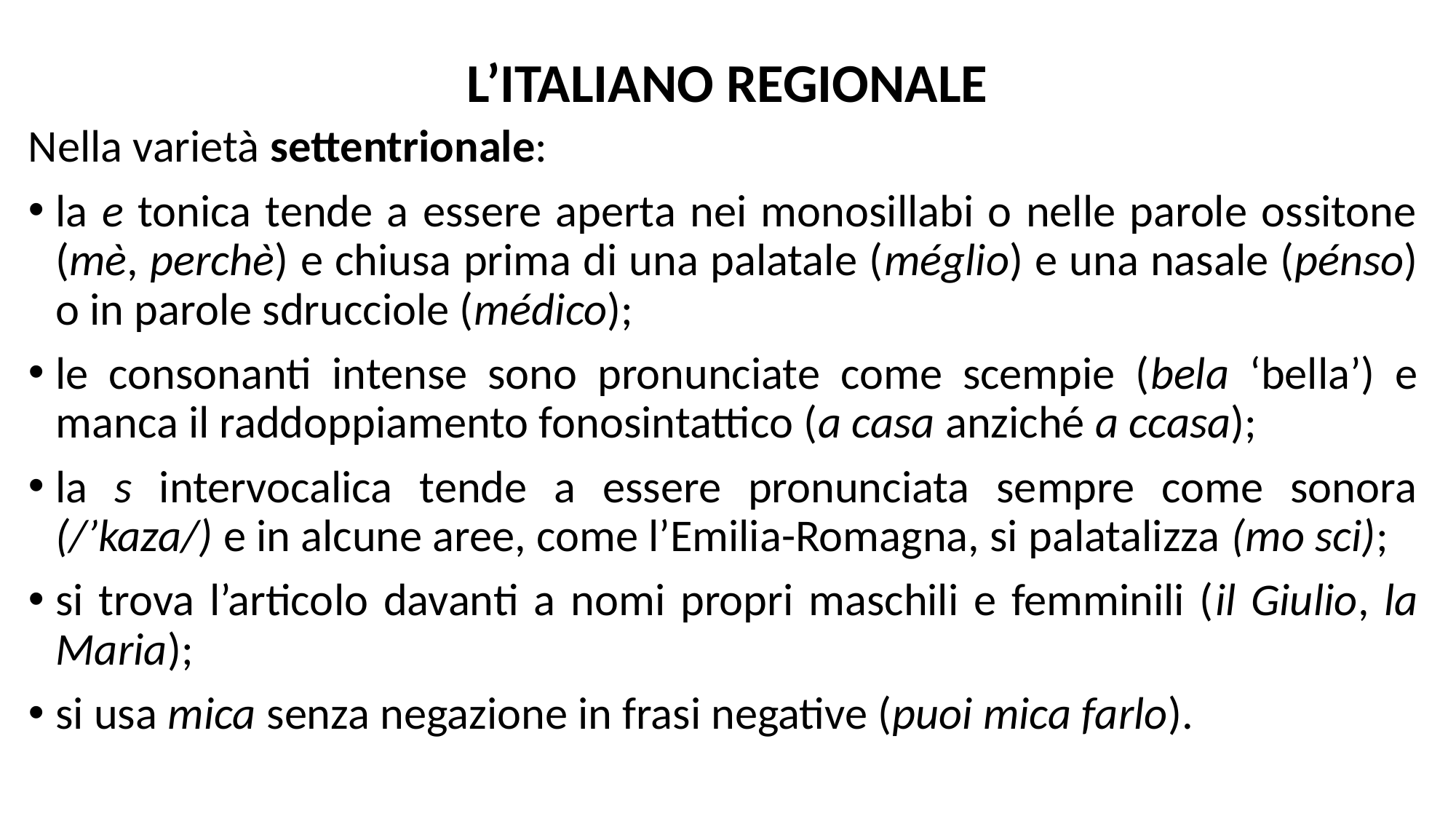

# L’ITALIANO REGIONALE
Nella varietà settentrionale:
la e tonica tende a essere aperta nei monosillabi o nelle parole ossitone (mè, perchè) e chiusa prima di una palatale (méglio) e una nasale (pénso) o in parole sdrucciole (médico);
le consonanti intense sono pronunciate come scempie (bela ‘bella’) e manca il raddoppiamento fonosintattico (a casa anziché a ccasa);
la s intervocalica tende a essere pronunciata sempre come sonora (/’kaza/) e in alcune aree, come l’Emilia-Romagna, si palatalizza (mo sci);
si trova l’articolo davanti a nomi propri maschili e femminili (il Giulio, la Maria);
si usa mica senza negazione in frasi negative (puoi mica farlo).